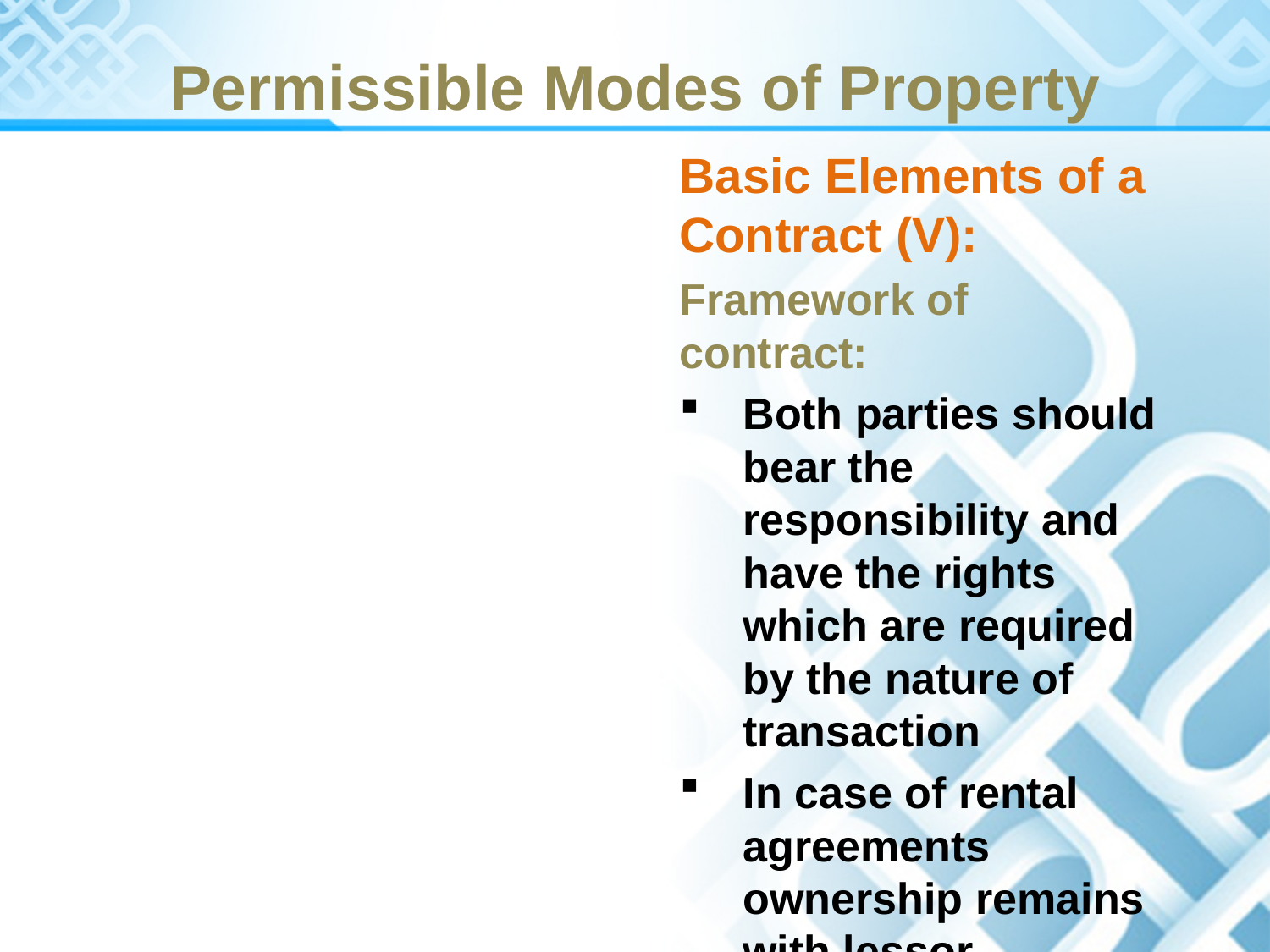

Permissible Modes of Property
Basic Elements of a Contract (V):
Framework of contract:
Both parties should bear the responsibility and have the rights which are required by the nature of transaction
In case of rental agreements ownership remains with lessor